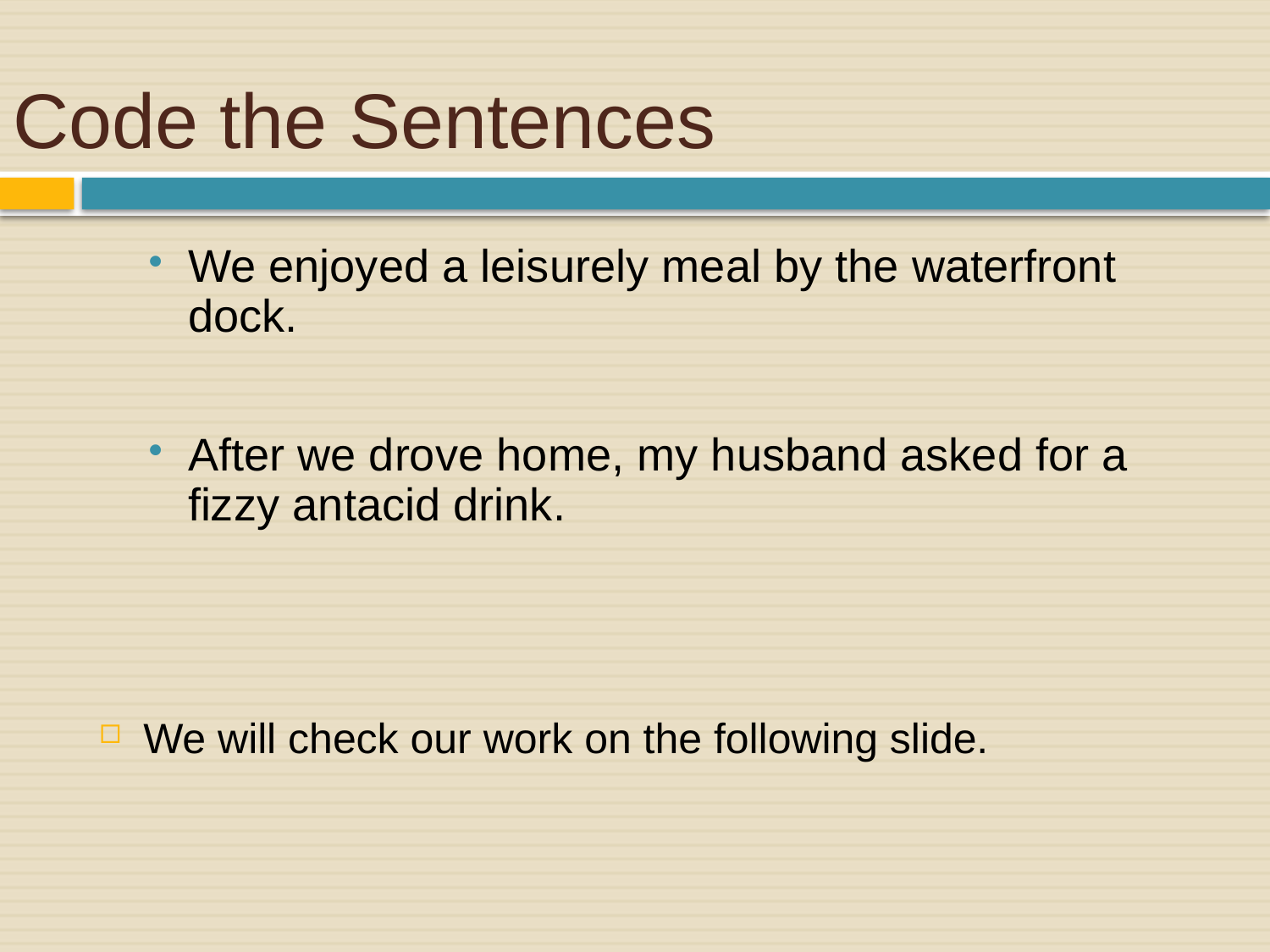

# Code the Sentences
We enjoyed a leisurely meal by the waterfront dock.

After we drove home, my husband asked for a fizzy antacid drink.

We will check our work on the following slide.